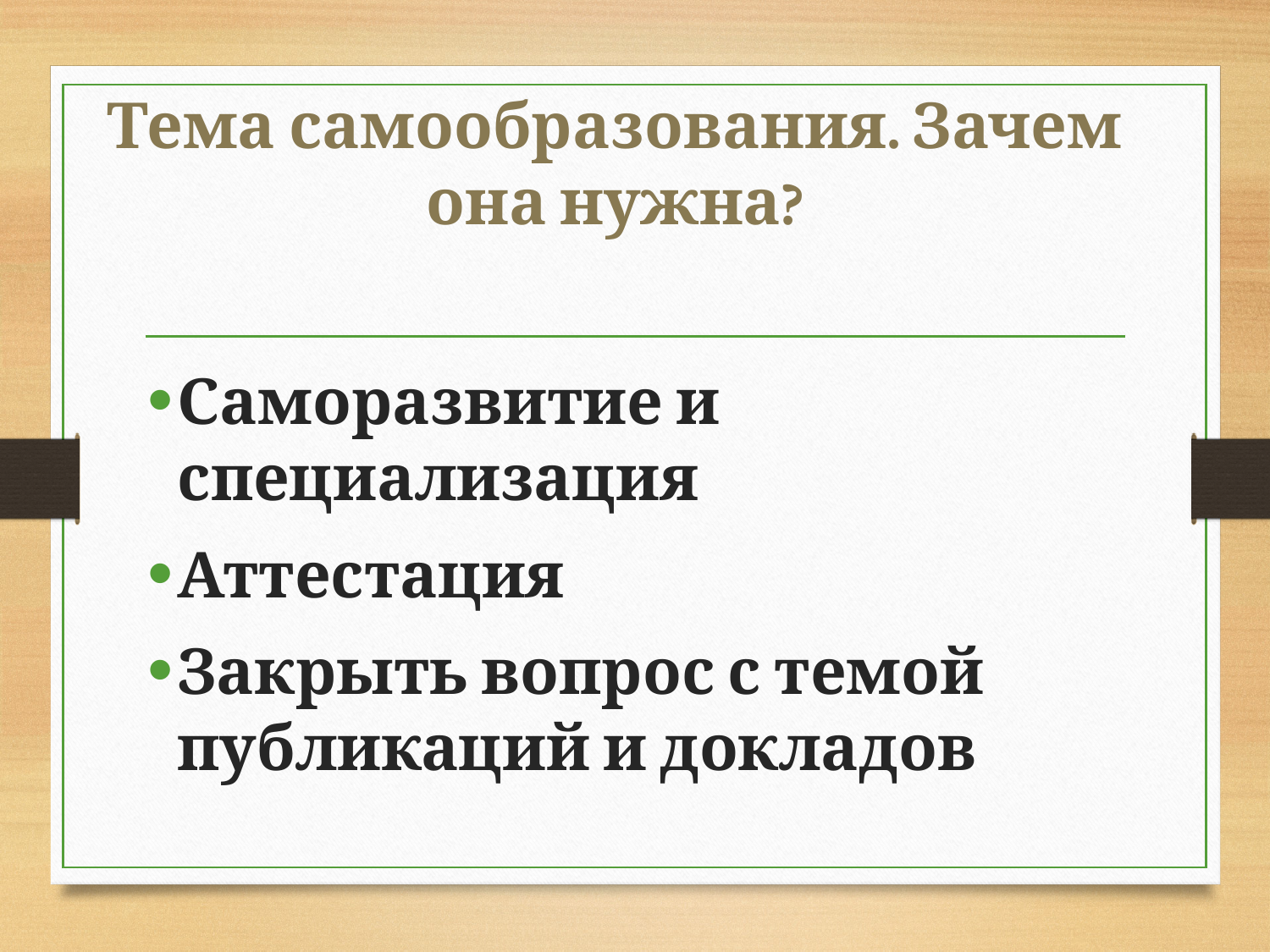

# Тема самообразования. Зачем она нужна?
Саморазвитие и специализация
Аттестация
Закрыть вопрос с темой публикаций и докладов